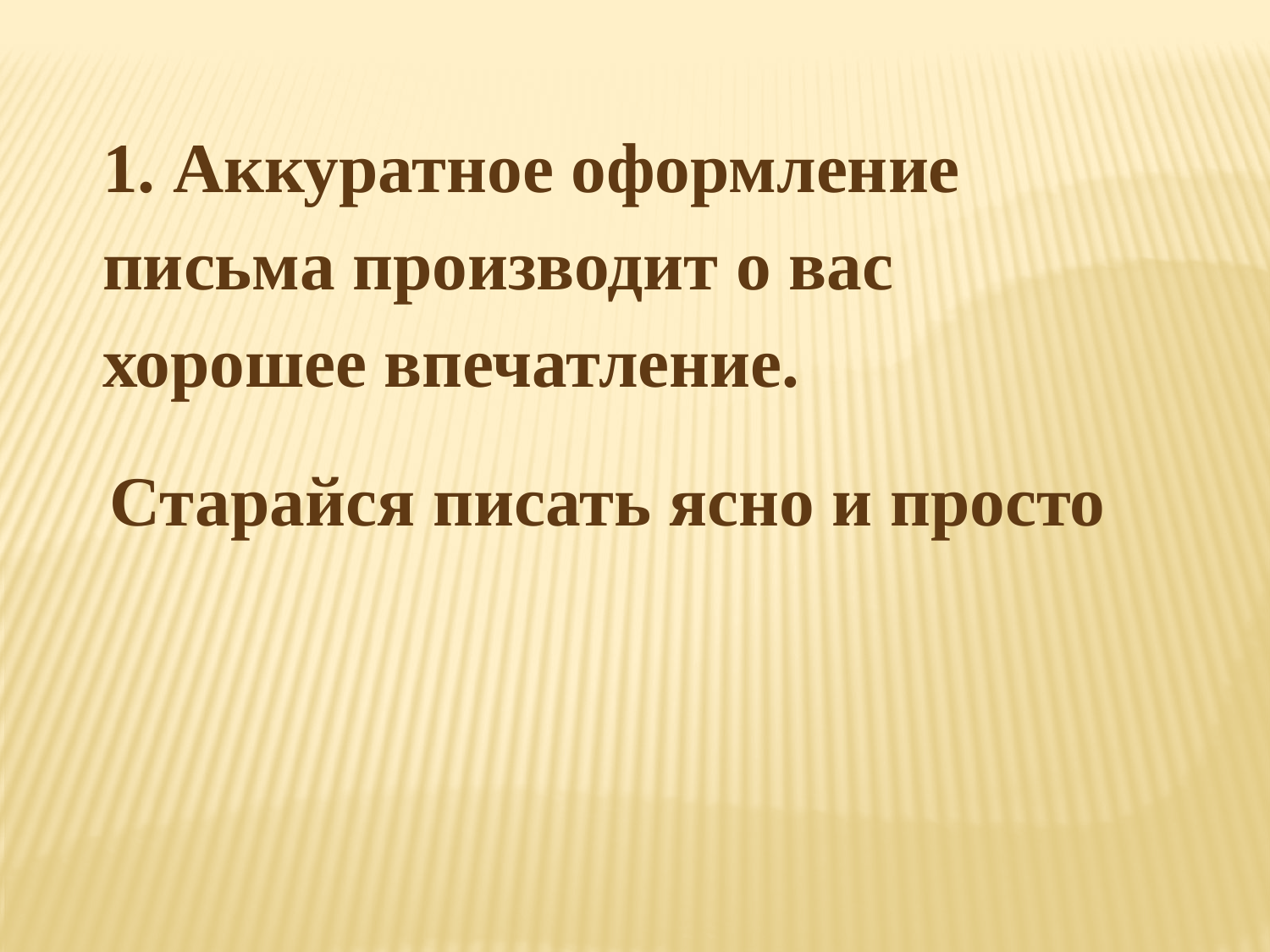

1. Аккуратное оформление письма производит о вас хорошее впечатление.

Старайся писать ясно и просто